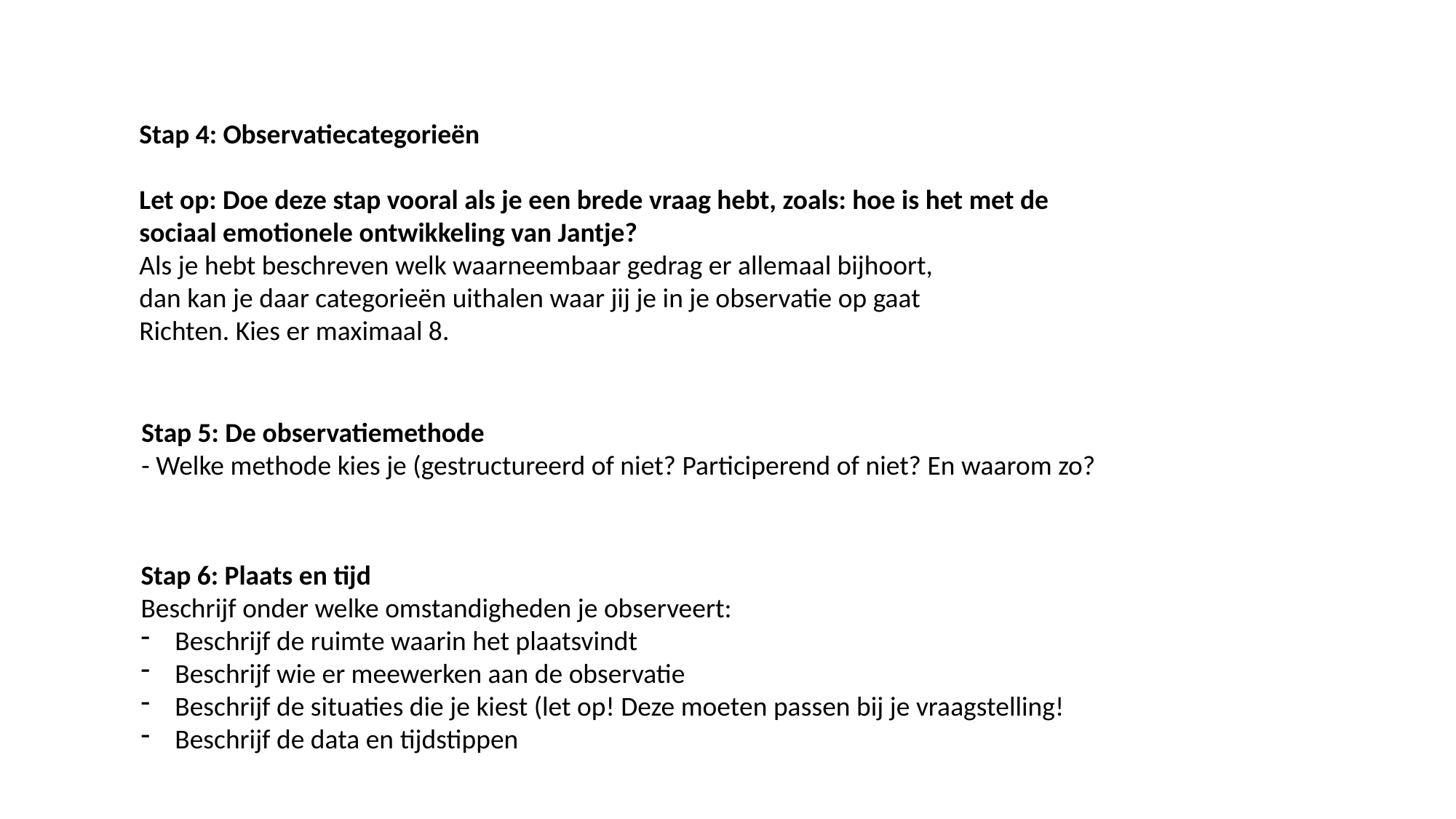

Stap 4: Observatiecategorieën

Let op: Doe deze stap vooral als je een brede vraag hebt, zoals: hoe is het met de
sociaal emotionele ontwikkeling van Jantje?
Als je hebt beschreven welk waarneembaar gedrag er allemaal bijhoort,
dan kan je daar categorieën uithalen waar jij je in je observatie op gaat
Richten. Kies er maximaal 8.

Stap 5: De observatiemethode
- Welke methode kies je (gestructureerd of niet? Participerend of niet? En waarom zo?
Stap 6: Plaats en tijd
Beschrijf onder welke omstandigheden je observeert:
Beschrijf de ruimte waarin het plaatsvindt
Beschrijf wie er meewerken aan de observatie
Beschrijf de situaties die je kiest (let op! Deze moeten passen bij je vraagstelling!
Beschrijf de data en tijdstippen